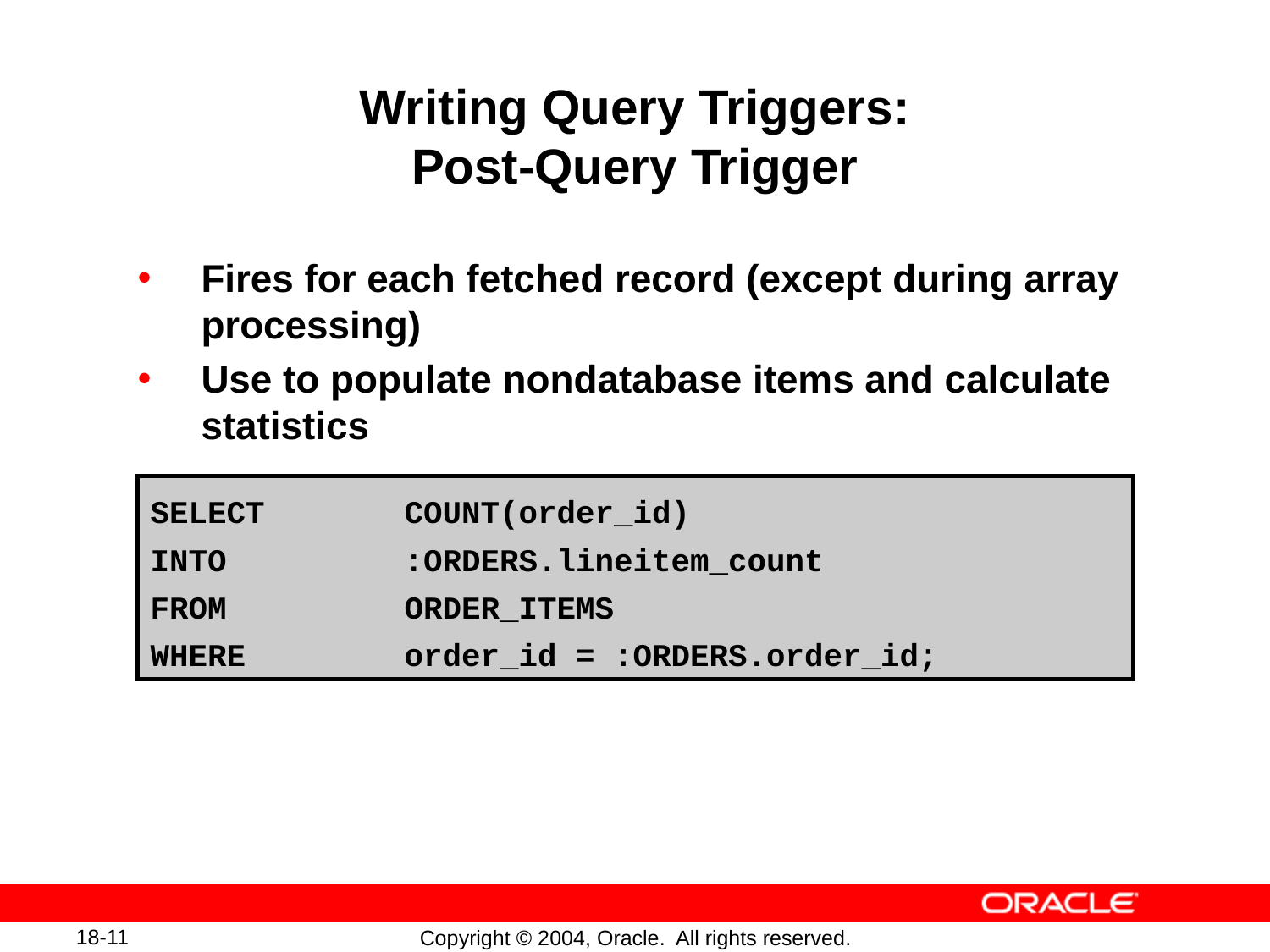

# Writing Query Triggers: Post-Query Trigger
Fires for each fetched record (except during array processing)
Use to populate nondatabase items and calculate statistics
SELECT 	COUNT(order_id)
	INTO 		:ORDERS.lineitem_count
FROM			ORDER_ITEMS
WHERE		order_id = :ORDERS.order_id;